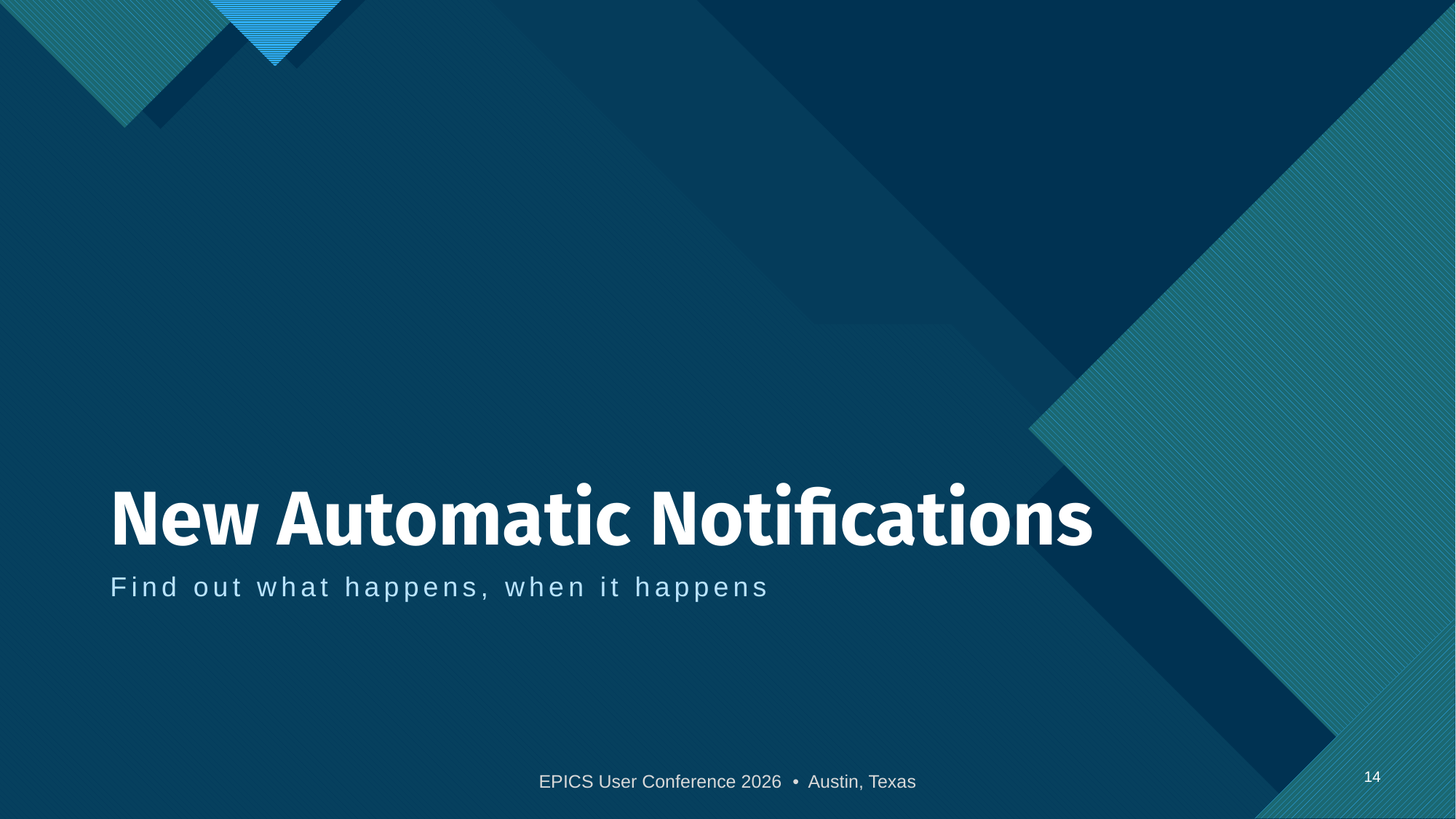

# New Automatic Notifications
Find out what happens, when it happens
14
EPICS User Conference 2026  •  Austin, Texas